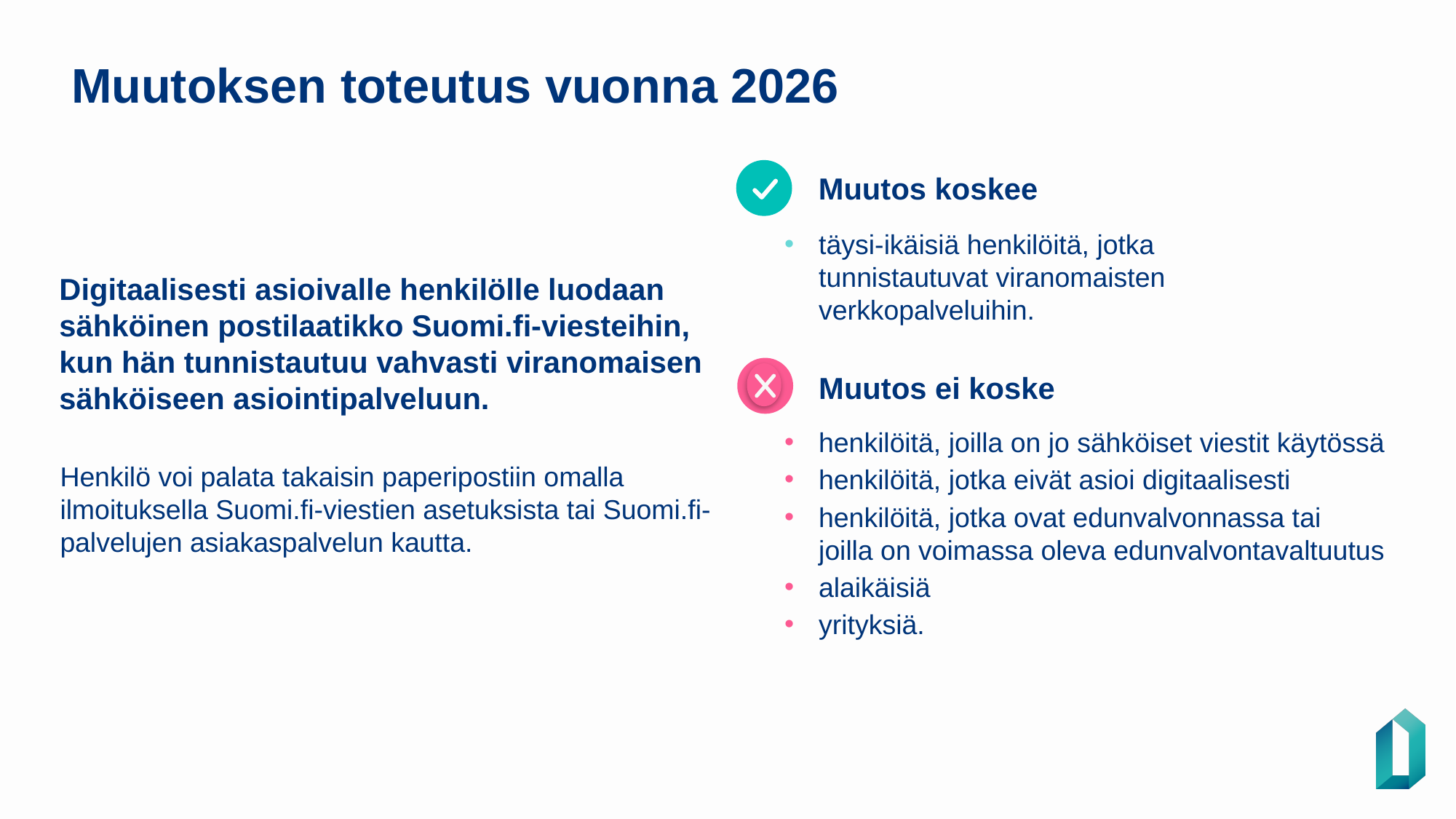

# Muutoksen toteutus vuonna 2026

Muutos koskee
täysi-ikäisiä henkilöitä, jotka tunnistautuvat viranomaisten verkkopalveluihin.
Digitaalisesti asioivalle henkilölle luodaan sähköinen postilaatikko Suomi.fi-viesteihin, kun hän tunnistautuu vahvasti viranomaisen sähköiseen asiointipalveluun.

Muutos ei koske
henkilöitä, joilla on jo sähköiset viestit käytössä
henkilöitä, jotka eivät asioi digitaalisesti
henkilöitä, jotka ovat edunvalvonnassa tai
joilla on voimassa oleva edunvalvontavaltuutus
alaikäisiä
yrityksiä.
Henkilö voi palata takaisin paperipostiin omalla ilmoituksella Suomi.fi-viestien asetuksista tai Suomi.fi-palvelujen asiakaspalvelun kautta.